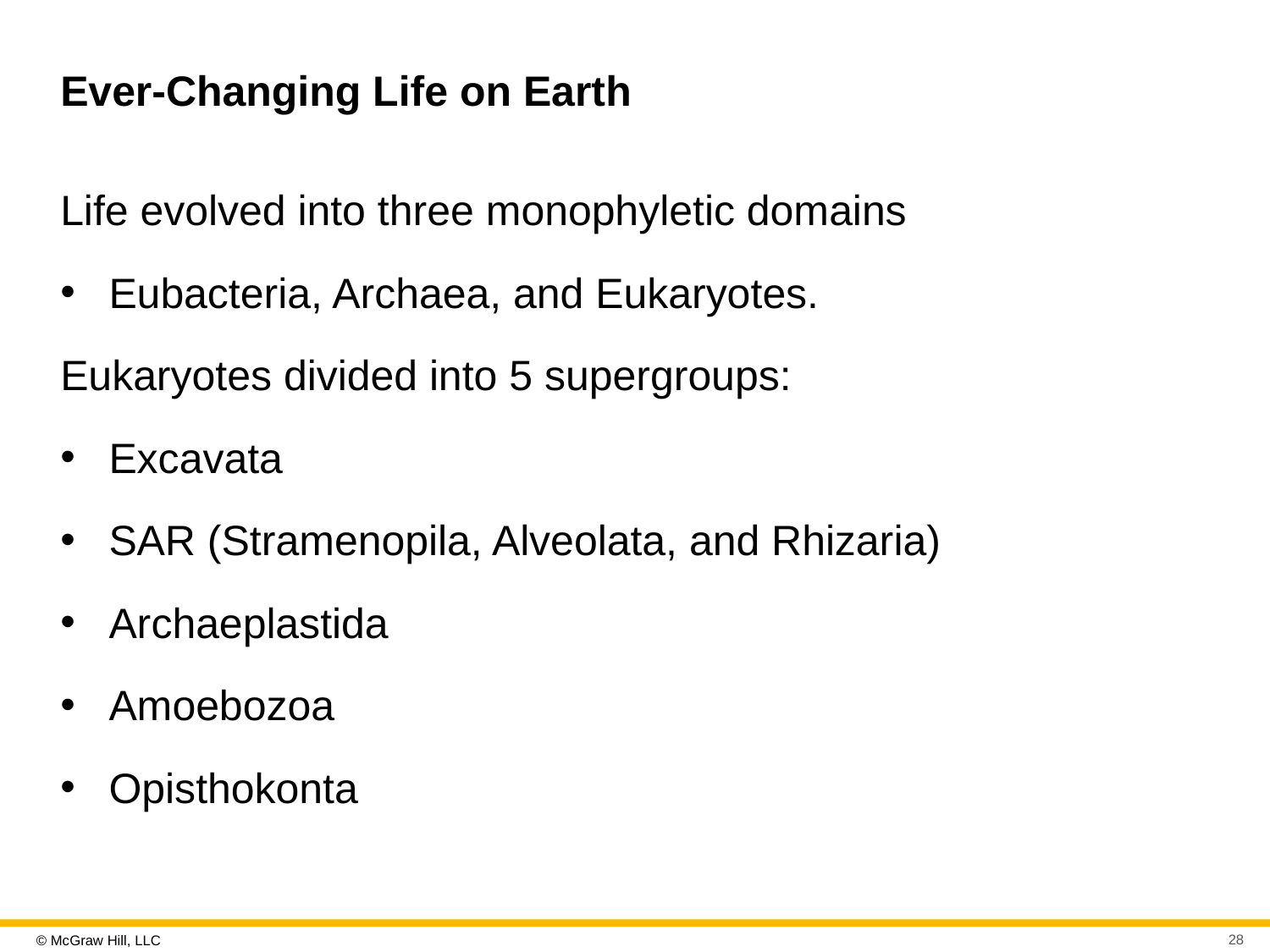

# Ever-Changing Life on Earth
Life evolved into three monophyletic domains
Eubacteria, Archaea, and Eukaryotes.
Eukaryotes divided into 5 supergroups:
Excavata
SAR (Stramenopila, Alveolata, and Rhizaria)
Archaeplastida
Amoebozoa
Opisthokonta
28